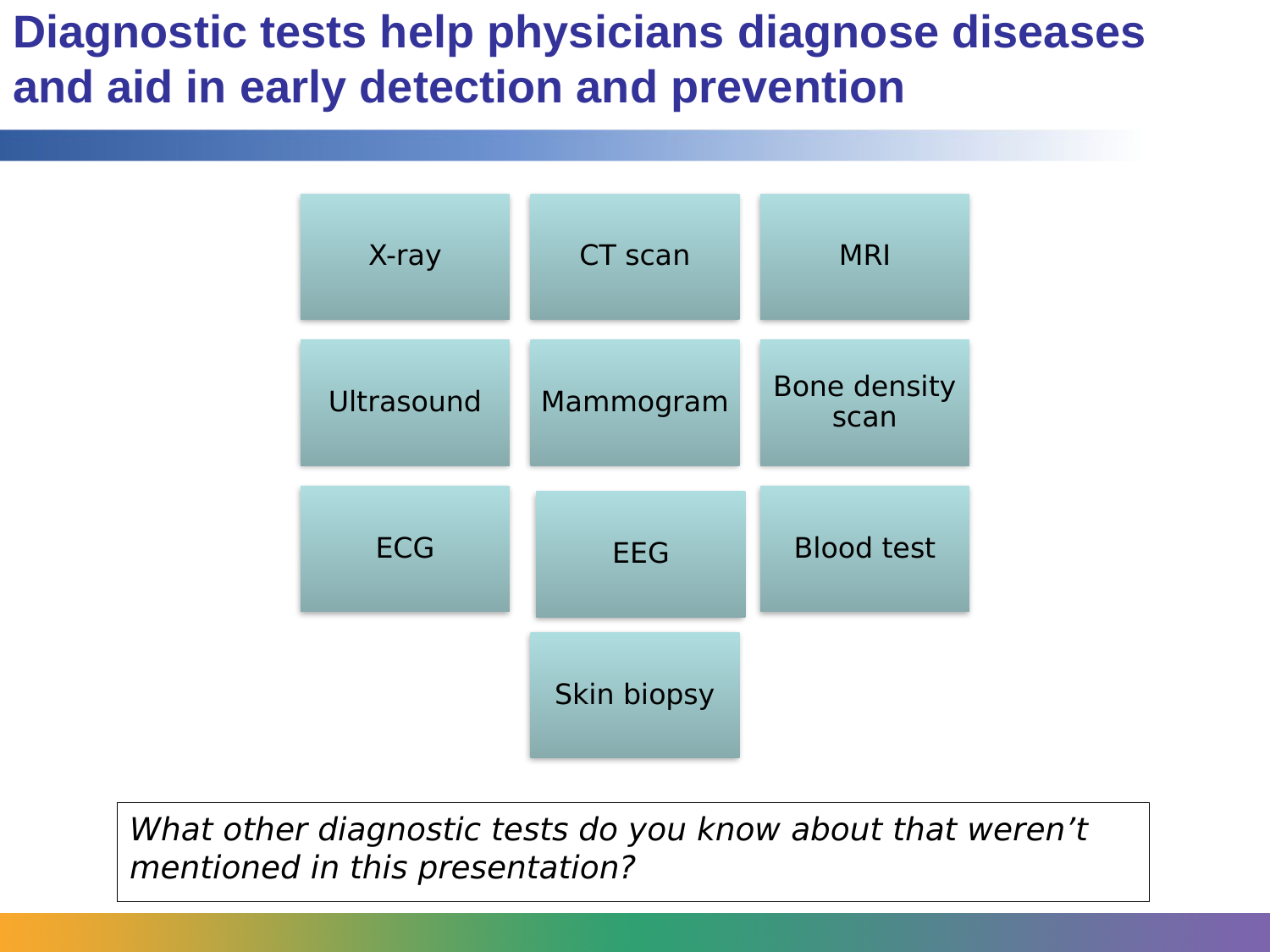

# Diagnostic tests help physicians diagnose diseases and aid in early detection and prevention
X-ray
CT scan
MRI
Ultrasound
Mammogram
Bone density scan
ECG
EEG
Blood test
Skin biopsy
What other diagnostic tests do you know about that weren’t mentioned in this presentation?